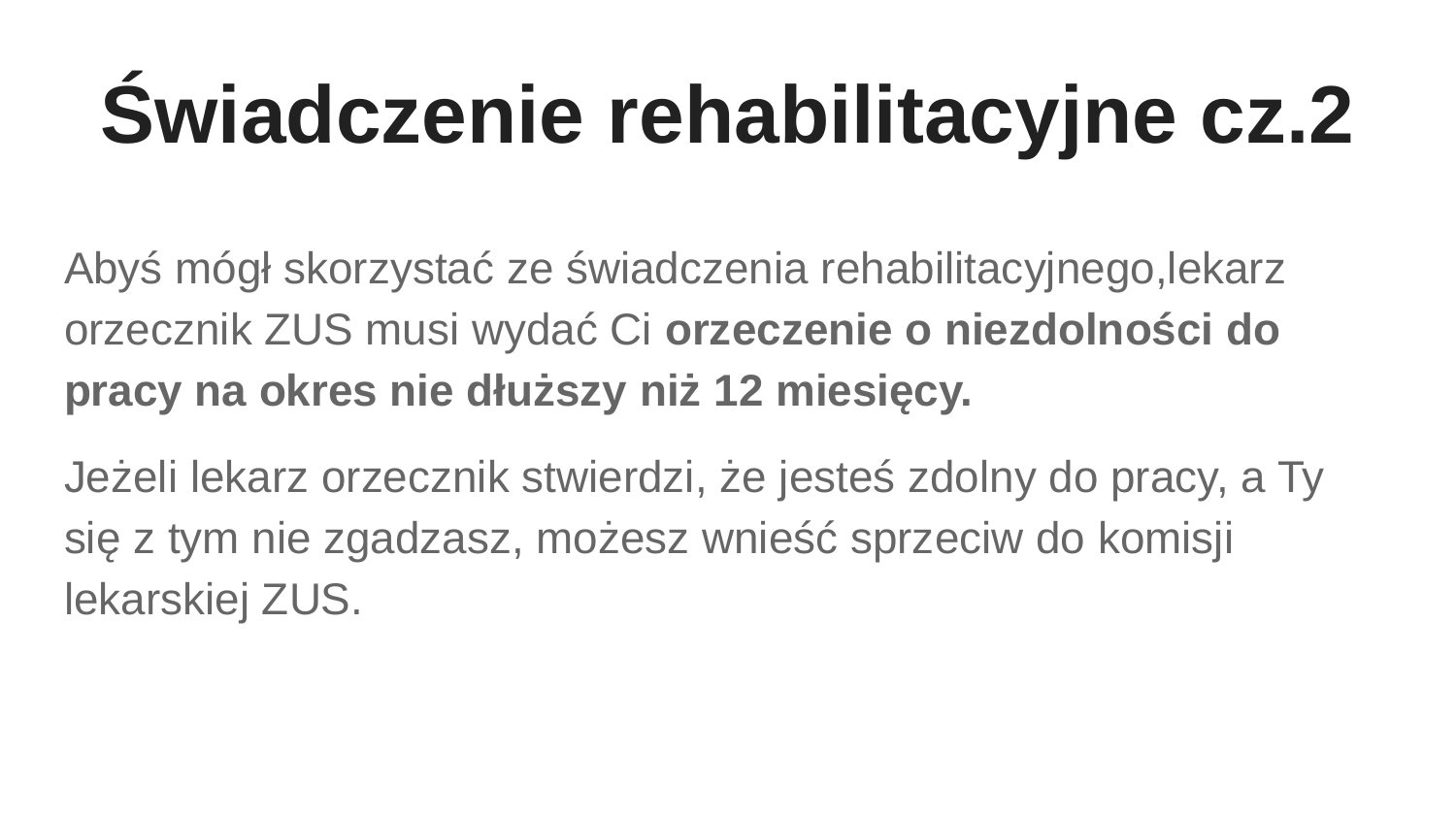

# Świadczenie rehabilitacyjne cz.2
Abyś mógł skorzystać ze świadczenia rehabilitacyjnego,lekarz orzecznik ZUS musi wydać Ci orzeczenie o niezdolności do pracy na okres nie dłuższy niż 12 miesięcy.
Jeżeli lekarz orzecznik stwierdzi, że jesteś zdolny do pracy, a Ty się z tym nie zgadzasz, możesz wnieść sprzeciw do komisji lekarskiej ZUS.